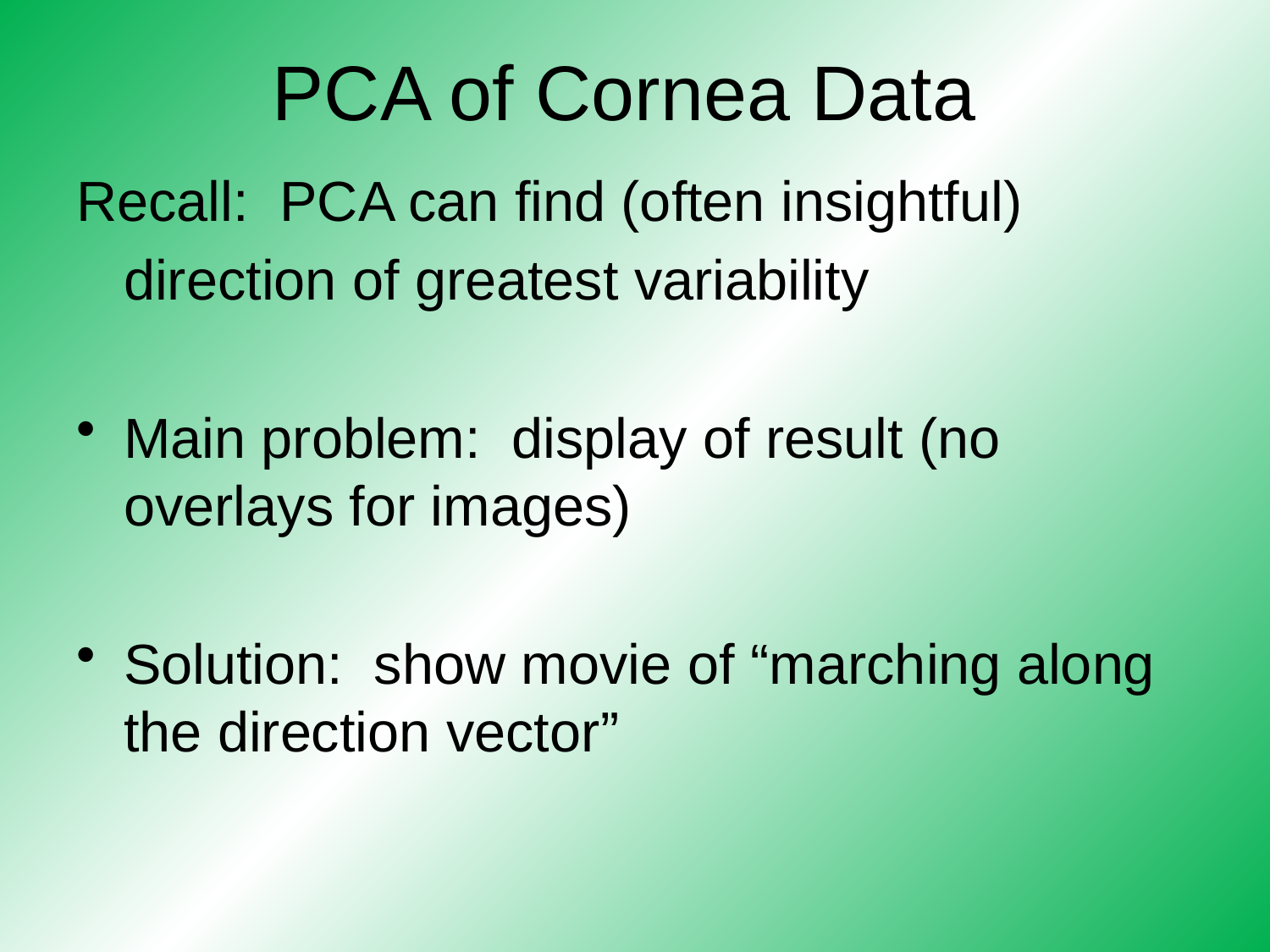

# PCA of Cornea Data
Recall:  PCA can find (often insightful)
	direction of greatest variability

Main problem:  display of result (no overlays for images)

Solution:  show movie of “marching along the direction vector”